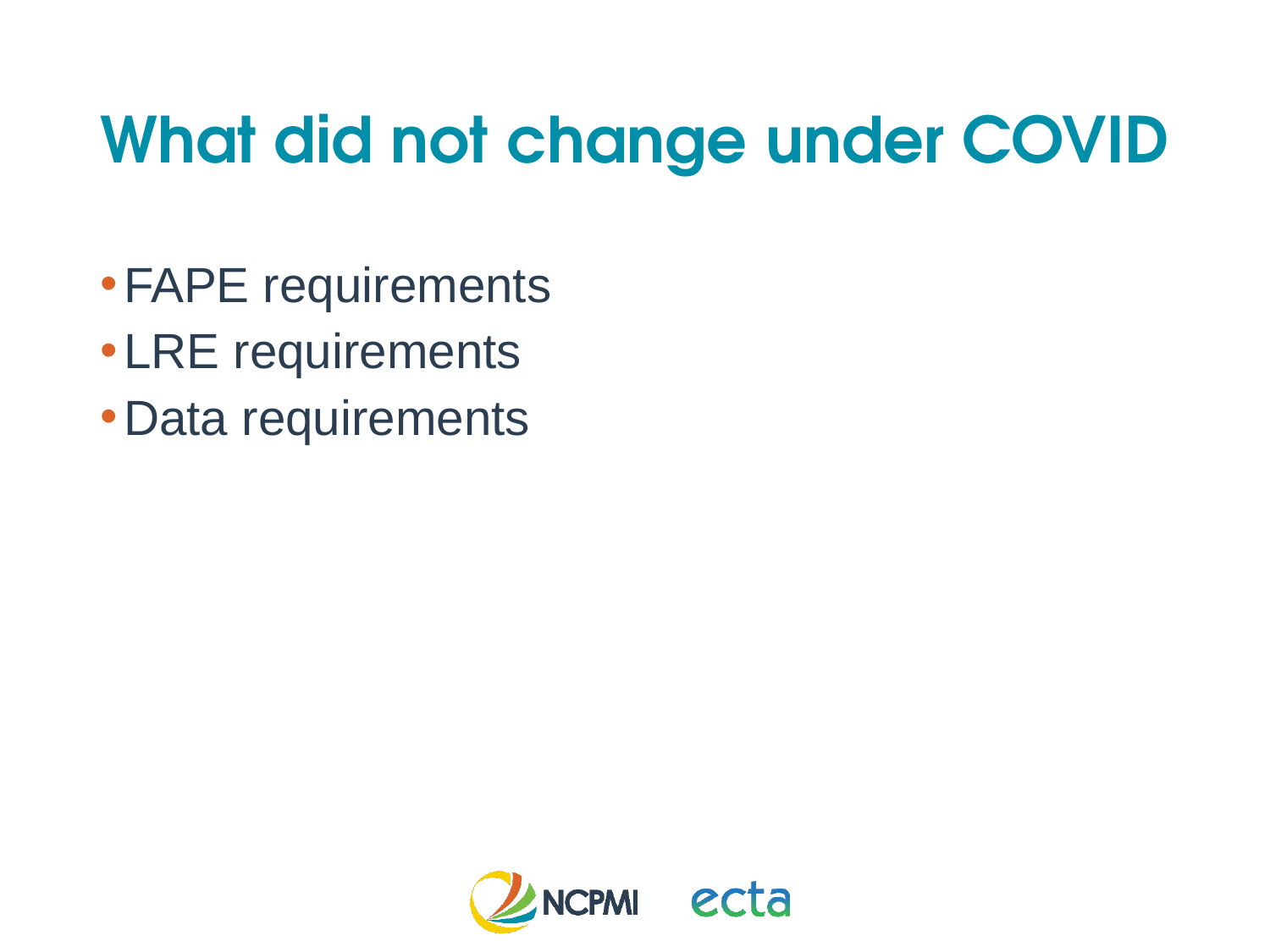

# What did not change under COVID
FAPE requirements
LRE requirements
Data requirements